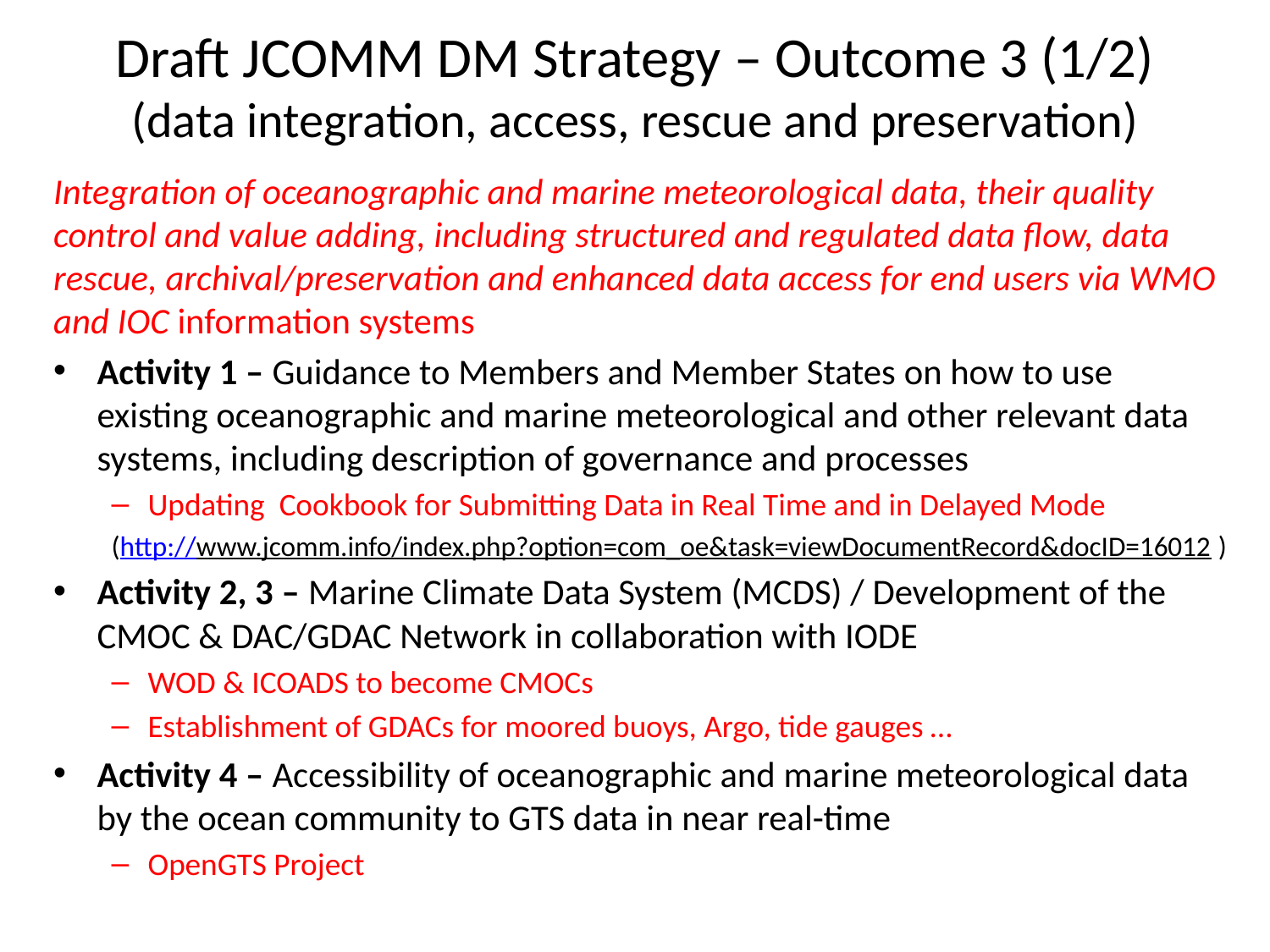

# Draft JCOMM DM Strategy – Outcome 3 (1/2) (data integration, access, rescue and preservation)
Integration of oceanographic and marine meteorological data, their quality control and value adding, including structured and regulated data flow, data rescue, archival/preservation and enhanced data access for end users via WMO and IOC information systems
Activity 1 – Guidance to Members and Member States on how to use existing oceanographic and marine meteorological and other relevant data systems, including description of governance and processes
Updating  Cookbook for Submitting Data in Real Time and in Delayed Mode
(http://www.jcomm.info/index.php?option=com_oe&task=viewDocumentRecord&docID=16012 )
Activity 2, 3 – Marine Climate Data System (MCDS) / Development of the CMOC & DAC/GDAC Network in collaboration with IODE
WOD & ICOADS to become CMOCs
Establishment of GDACs for moored buoys, Argo, tide gauges …
Activity 4 – Accessibility of oceanographic and marine meteorological data by the ocean community to GTS data in near real-time
OpenGTS Project
11